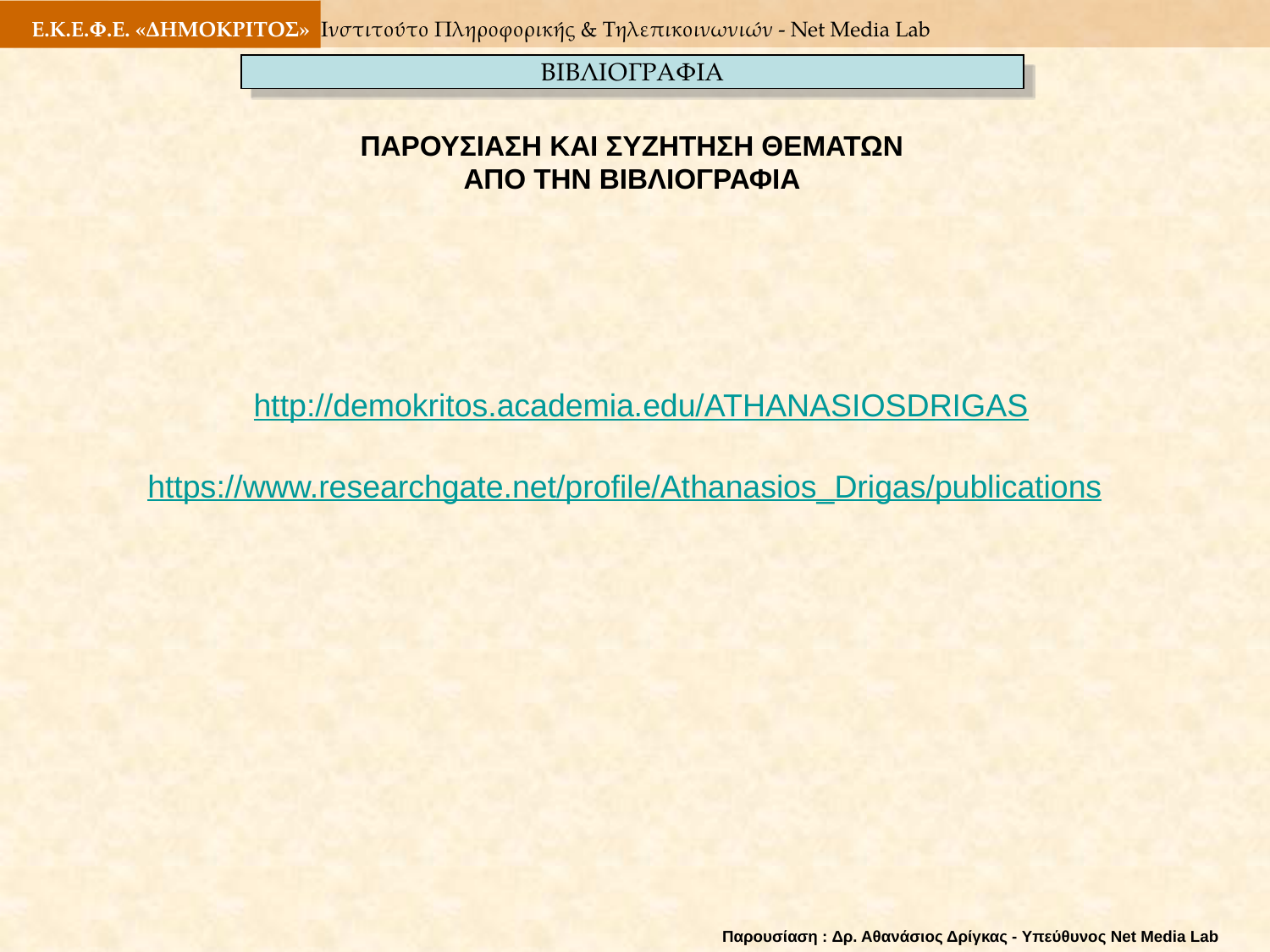

Ε.Κ.Ε.Φ.Ε. «ΔΗΜΟΚΡΙΤΟΣ»  Ινστιτούτο Πληροφορικής & Τηλεπικοινωνιών - Net Media Lab
ΒΙΒΛΙΟΓΡΑΦΙΑ

ΠΑΡΟΥΣΙΑΣΗ ΚΑΙ ΣΥΖΗΤΗΣΗ ΘΕΜΑΤΩΝ ΑΠΟ ΤΗΝ ΒΙΒΛΙΟΓΡΑΦΙΑ

http://demokritos.academia.edu/ATHANASIOSDRIGAS

https://www.researchgate.net/profile/Athanasios_Drigas/publications

Παρουσίαση : Δρ. Αθανάσιος Δρίγκας - Υπεύθυνος Net Media Lab